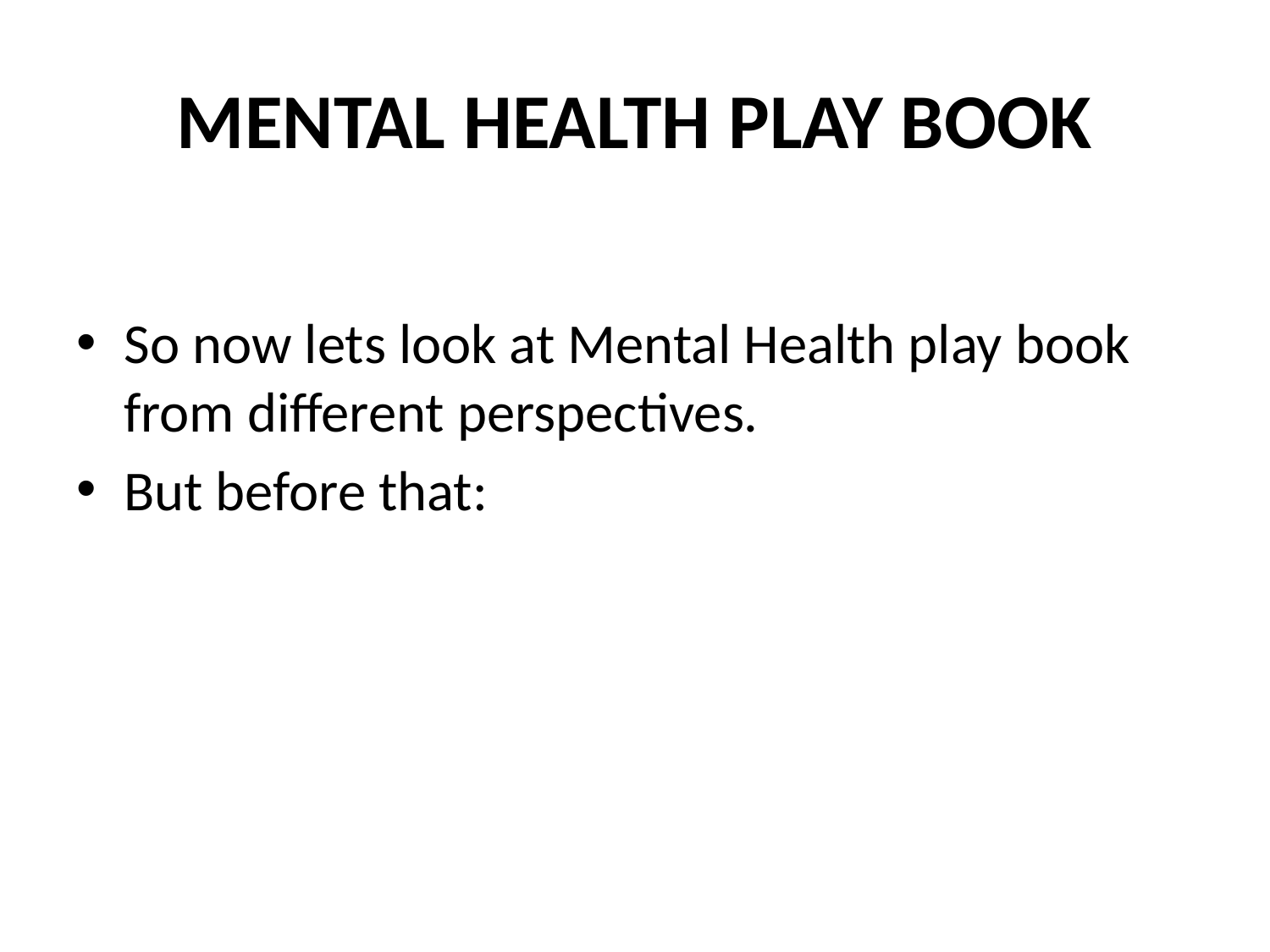

# MENTAL HEALTH PLAY BOOK

So now lets look at Mental Health play book from different perspectives.
But before that: